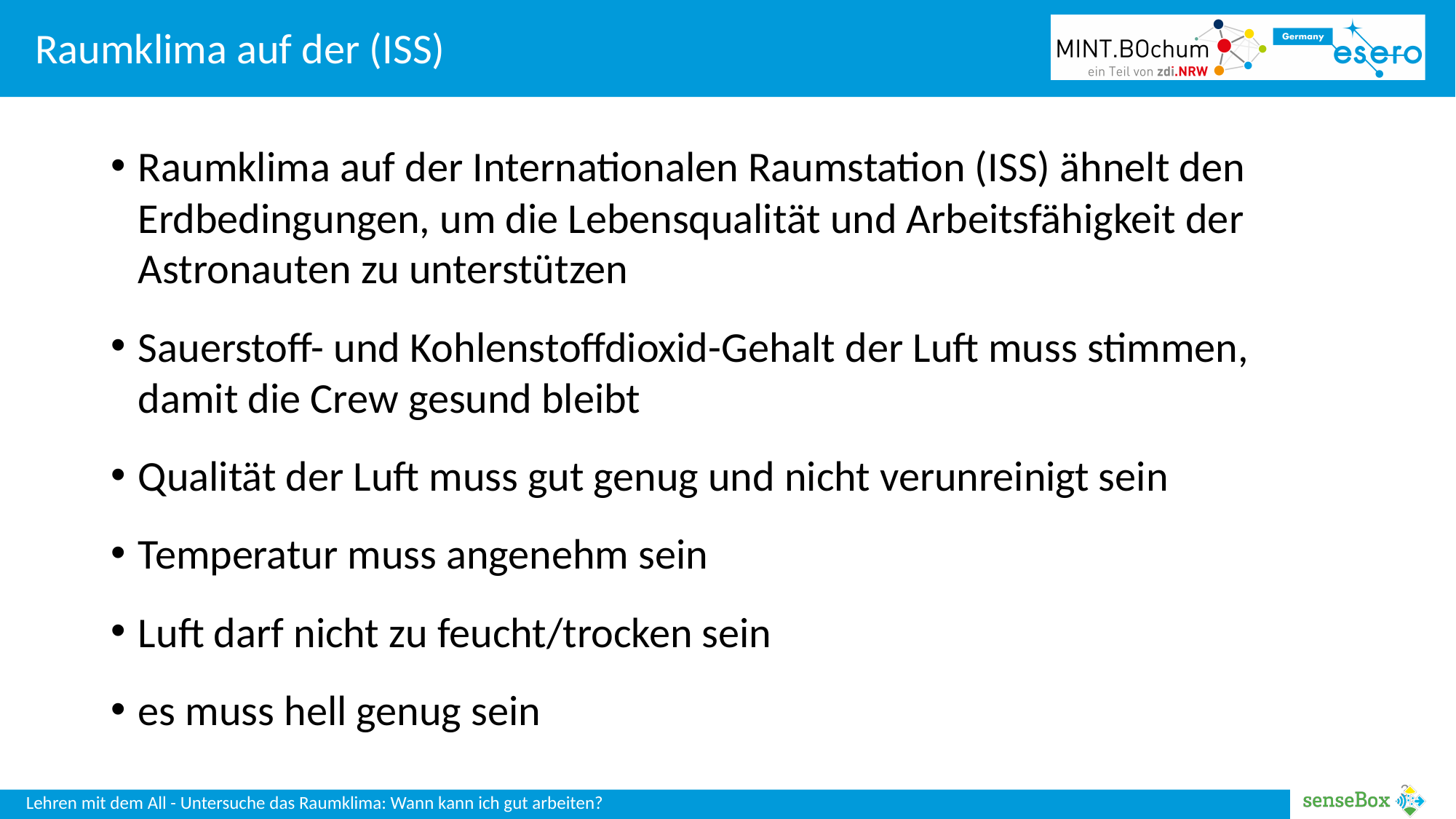

Raumklima auf der (ISS)
Raumklima auf der Internationalen Raumstation (ISS) ähnelt den Erdbedingungen, um die Lebensqualität und Arbeitsfähigkeit der Astronauten zu unterstützen
Sauerstoff- und Kohlenstoffdioxid-Gehalt der Luft muss stimmen, damit die Crew gesund bleibt
Qualität der Luft muss gut genug und nicht verunreinigt sein
Temperatur muss angenehm sein
Luft darf nicht zu feucht/trocken sein
es muss hell genug sein